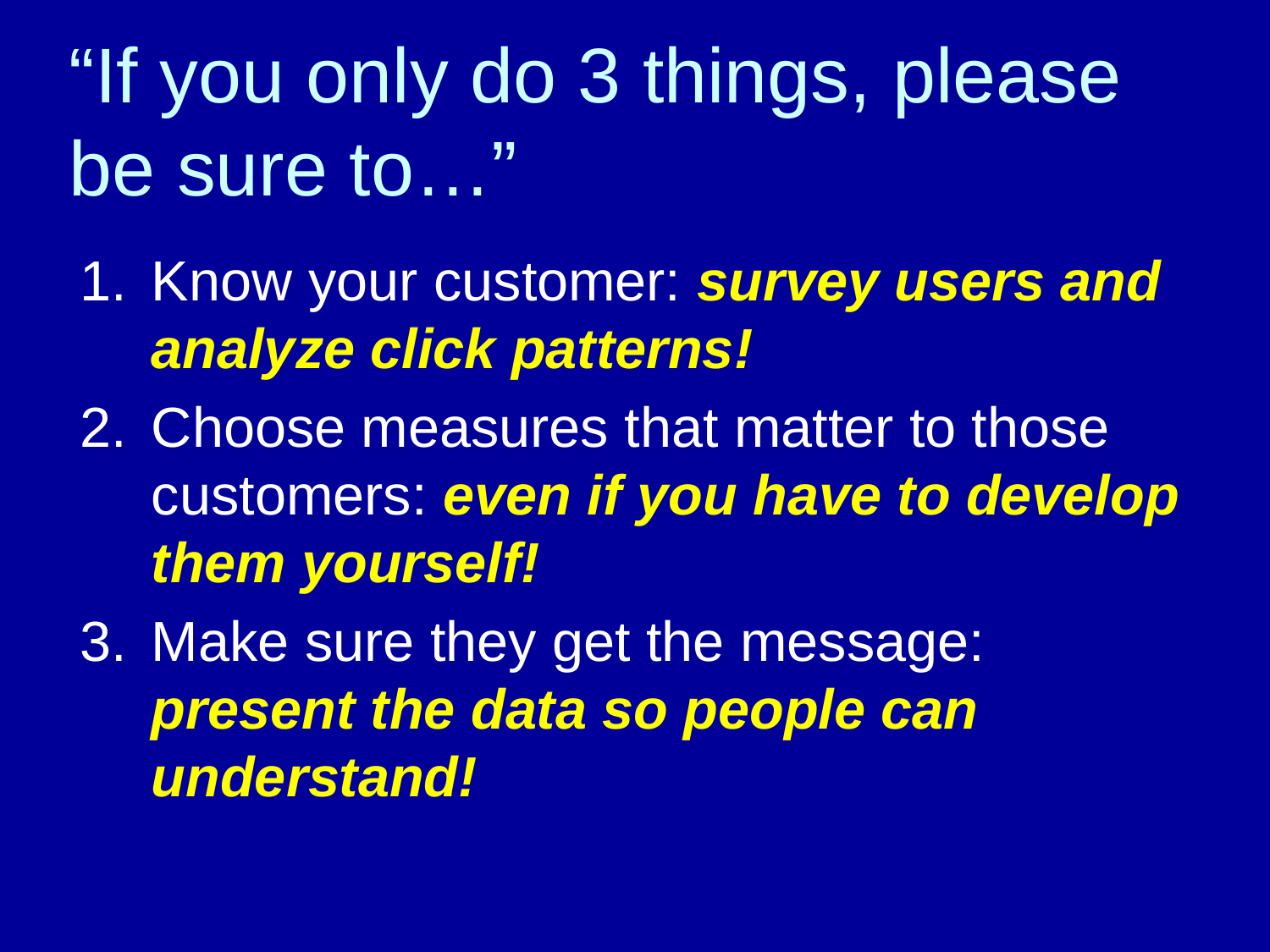

# “If you only do 3 things, please be sure to…”
Know your customer: survey users and analyze click patterns!
Choose measures that matter to those customers: even if you have to develop them yourself!
Make sure they get the message: present the data so people can understand!